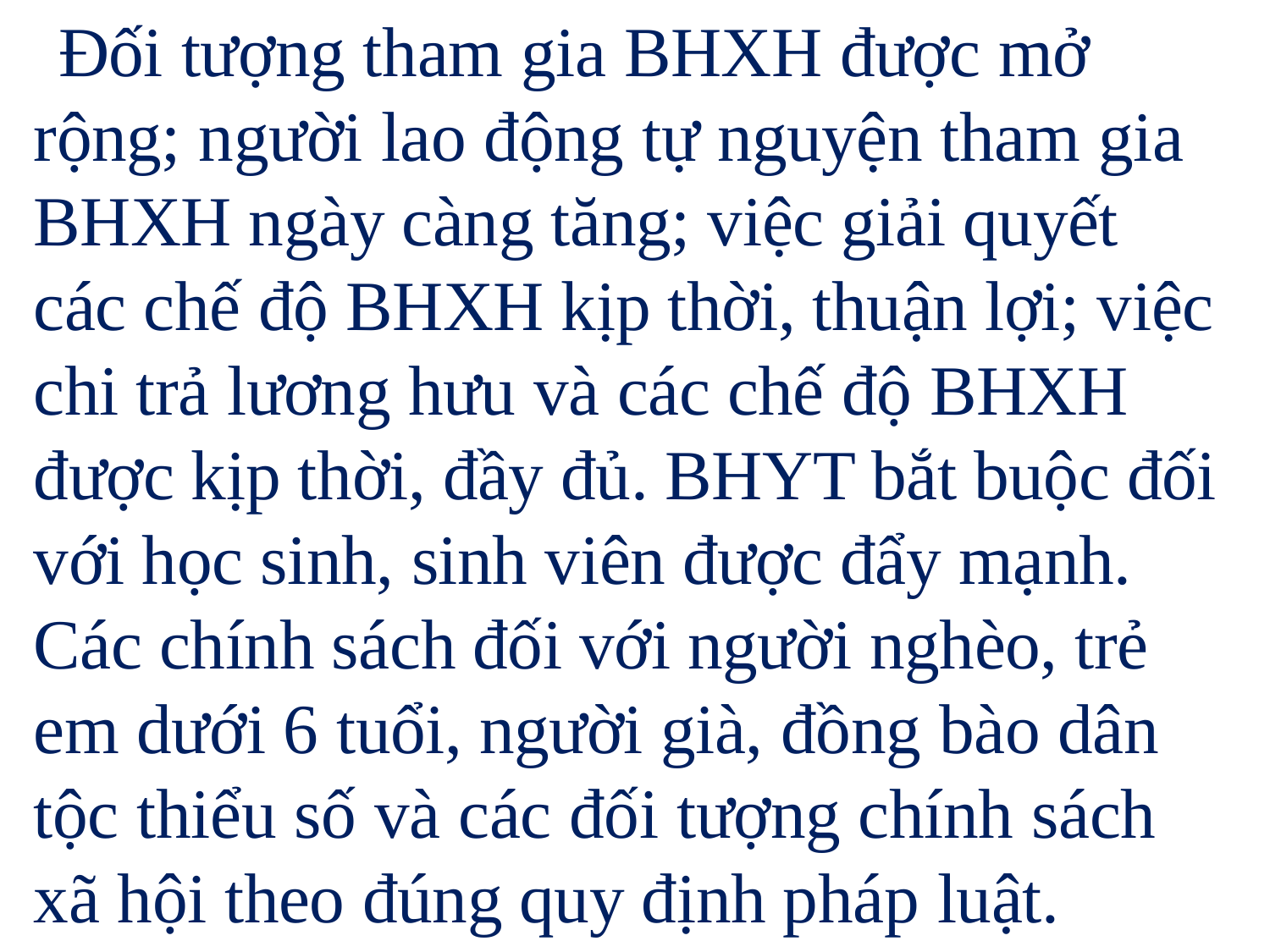

Đối tượng tham gia BHXH được mở rộng; người lao động tự nguyện tham gia BHXH ngày càng tăng; việc giải quyết các chế độ BHXH kịp thời, thuận lợi; việc chi trả lương hưu và các chế độ BHXH được kịp thời, đầy đủ. BHYT bắt buộc đối với học sinh, sinh viên được đẩy mạnh. Các chính sách đối với người nghèo, trẻ em dưới 6 tuổi, người già, đồng bào dân tộc thiểu số và các đối tượng chính sách xã hội theo đúng quy định pháp luật.